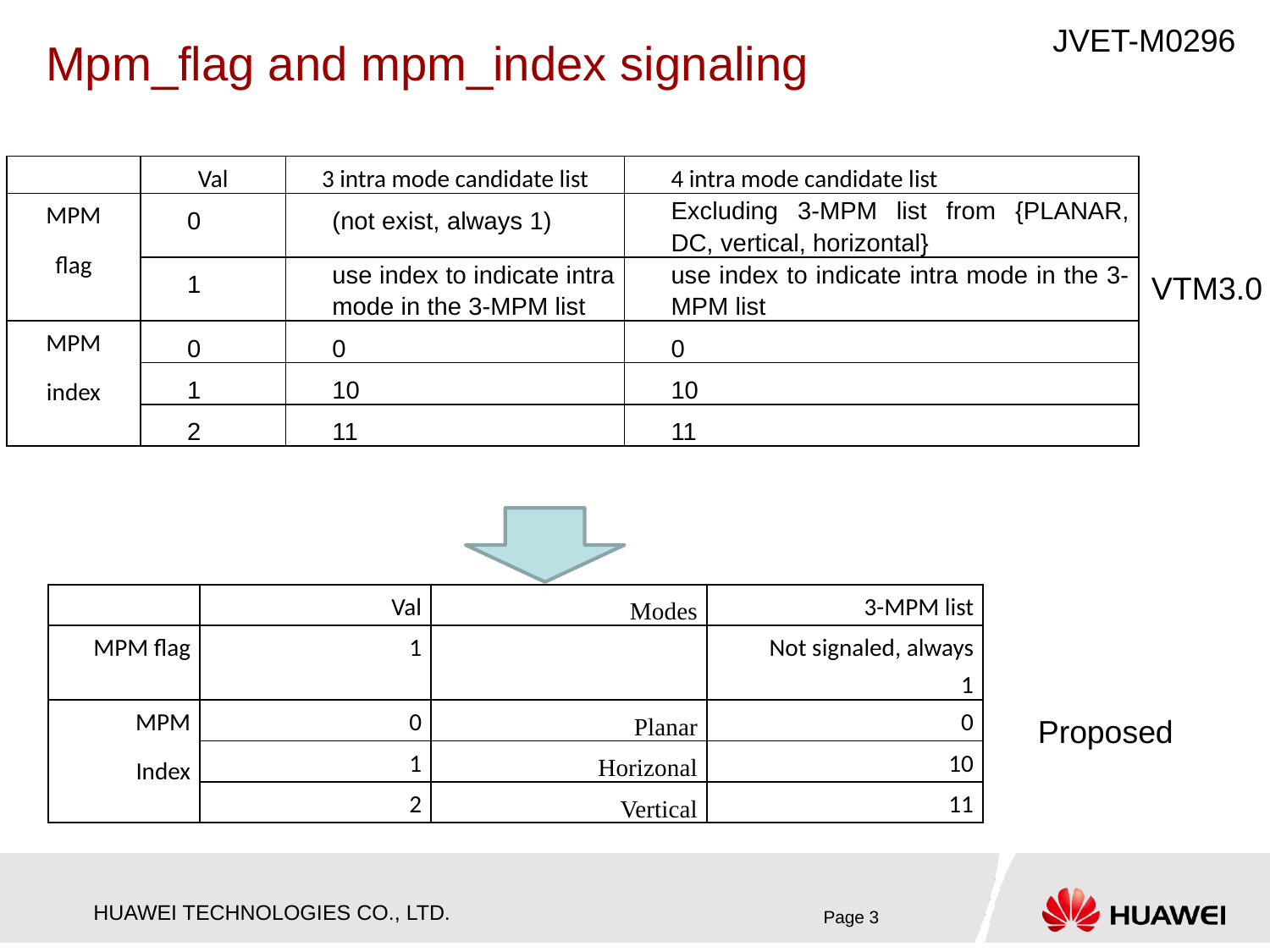

# Mpm_flag and mpm_index signaling

|  | Val | 3 intra mode candidate list | 4 intra mode candidate list |
| --- | --- | --- | --- |
| MPM flag | 0 | (not exist, always 1) | Excluding 3-MPM list from {PLANAR, DC, vertical, horizontal} |
|  | 1 | use index to indicate intra mode in the 3-MPM list | use index to indicate intra mode in the 3-MPM list |
| MPM index | 0 | 0 | 0 |
|  | 1 | 10 | 10 |
|  | 2 | 11 | 11 |
VTM3.0

|  | Val | Modes | 3-MPM list |
| --- | --- | --- | --- |
| MPM flag | 1 |  | Not signaled, always 1 |
| MPM Index | 0 | Planar | 0 |
|  | 1 | Horizonal | 10 |
|  | 2 | Vertical | 11 |
Proposed

Page 3